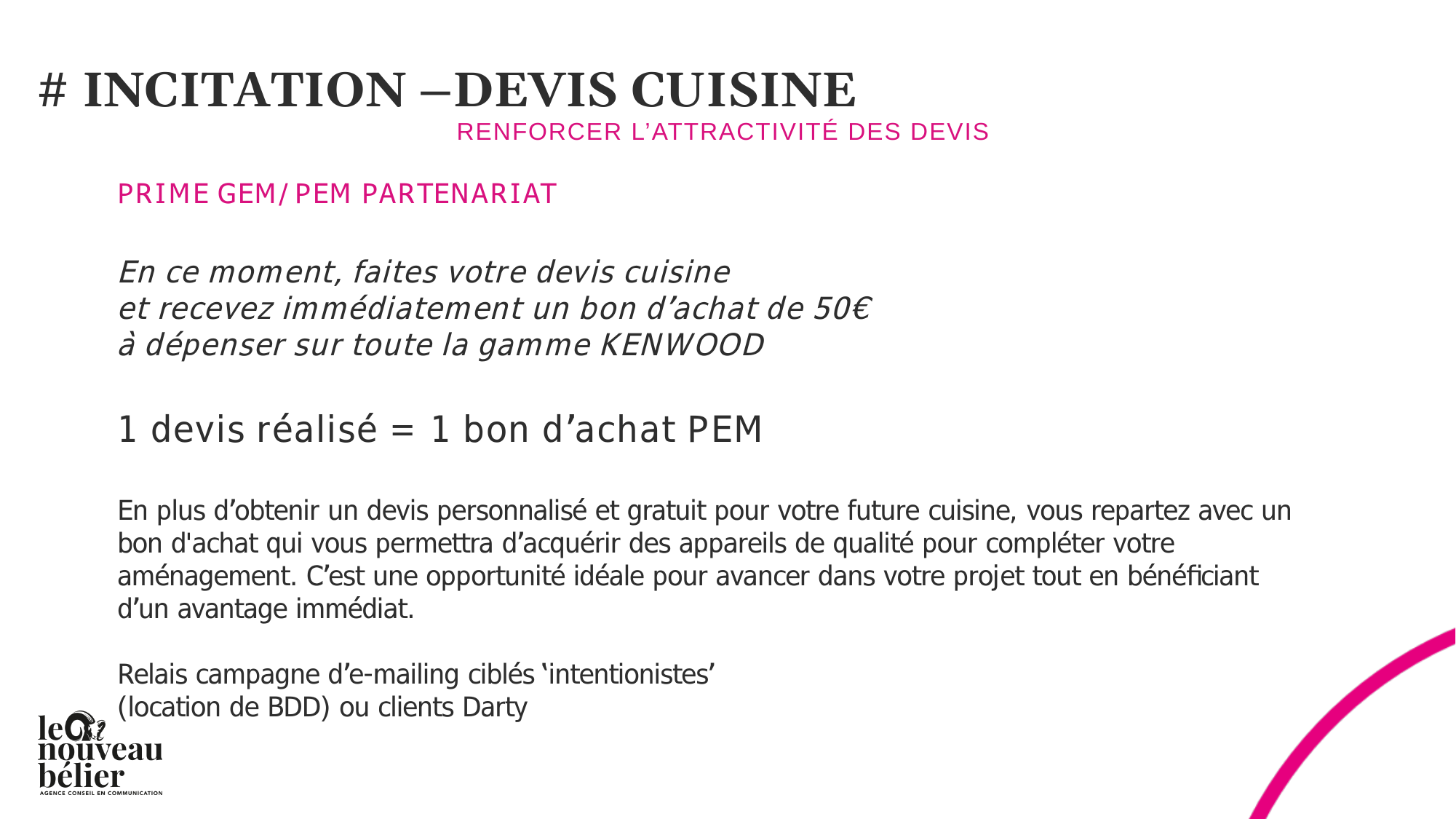

# # INCITATION –DEVIS CUISINE
Renforcer l’attractivité des devis
PRIME GEM/PEM PARTENARIAT

En ce moment, faites votre devis cuisine
et recevez immédiatement un bon d’achat de 50€
à dépenser sur toute la gamme KENWOOD
1 devis réalisé = 1 bon d’achat PEM

En plus d’obtenir un devis personnalisé et gratuit pour votre future cuisine, vous repartez avec un bon d'achat qui vous permettra d’acquérir des appareils de qualité pour compléter votre aménagement. C’est une opportunité idéale pour avancer dans votre projet tout en bénéficiant d’un avantage immédiat.

Relais campagne d’e-mailing ciblés ‘intentionistes’
(location de BDD) ou clients Darty